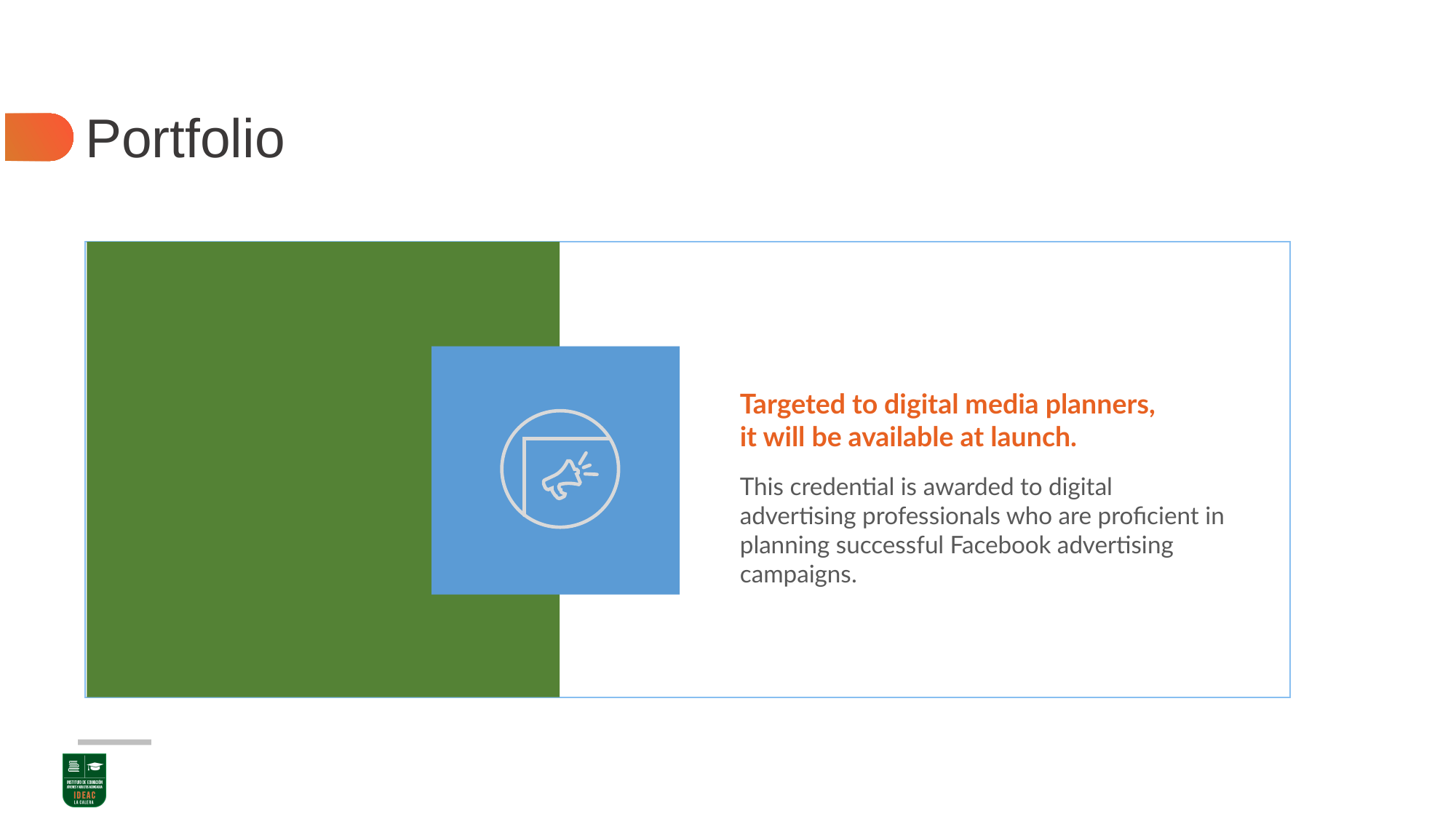

# Portfolio

Targeted to digital media planners, it will be available at launch.

This credential is awarded to digital advertising professionals who are proficient in planning successful Facebook advertising campaigns.